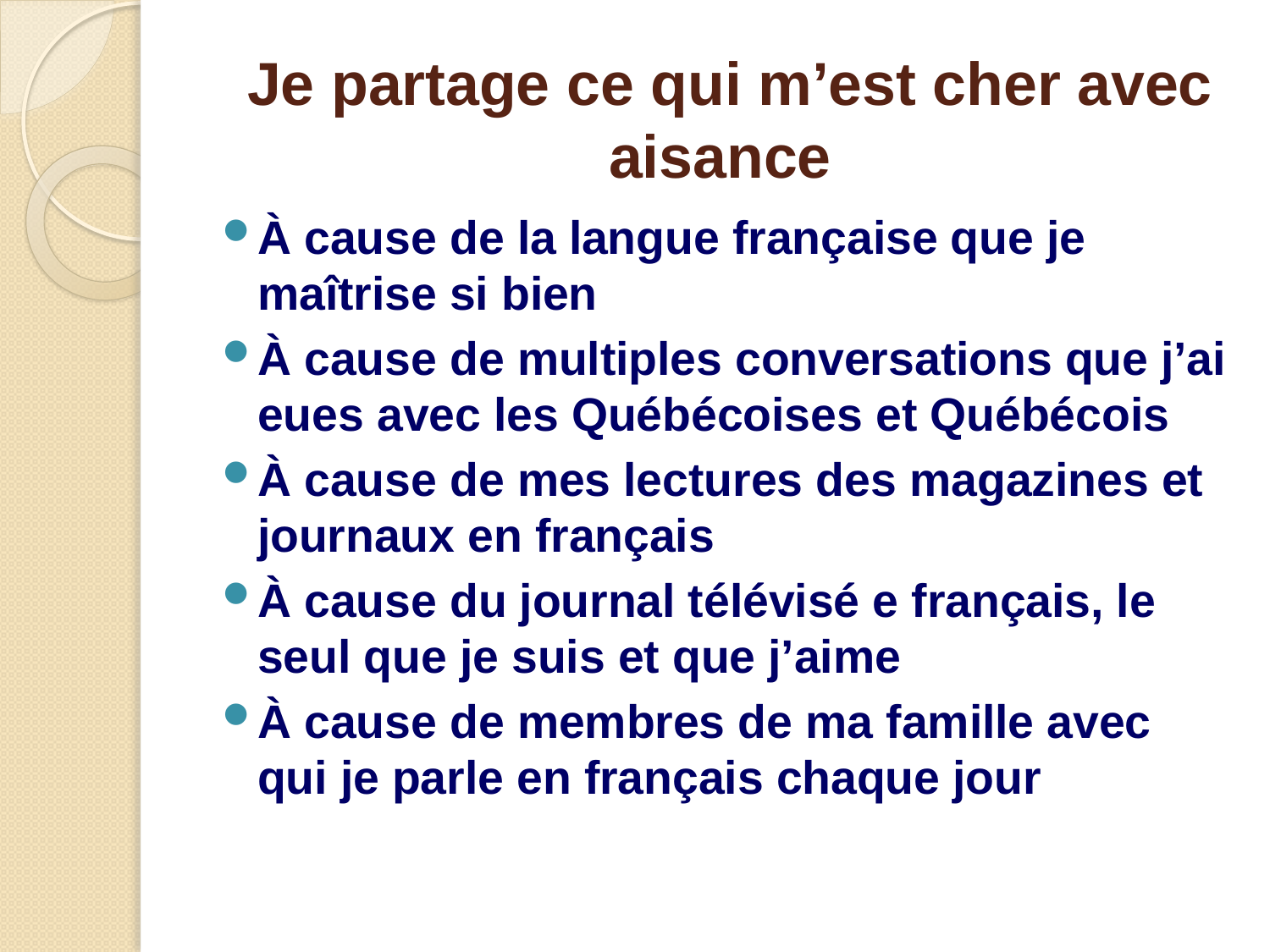

# Je partage ce qui m’est cher avec aisance
À cause de la langue française que je maîtrise si bien
À cause de multiples conversations que j’ai eues avec les Québécoises et Québécois
À cause de mes lectures des magazines et journaux en français
À cause du journal télévisé e français, le seul que je suis et que j’aime
À cause de membres de ma famille avec qui je parle en français chaque jour